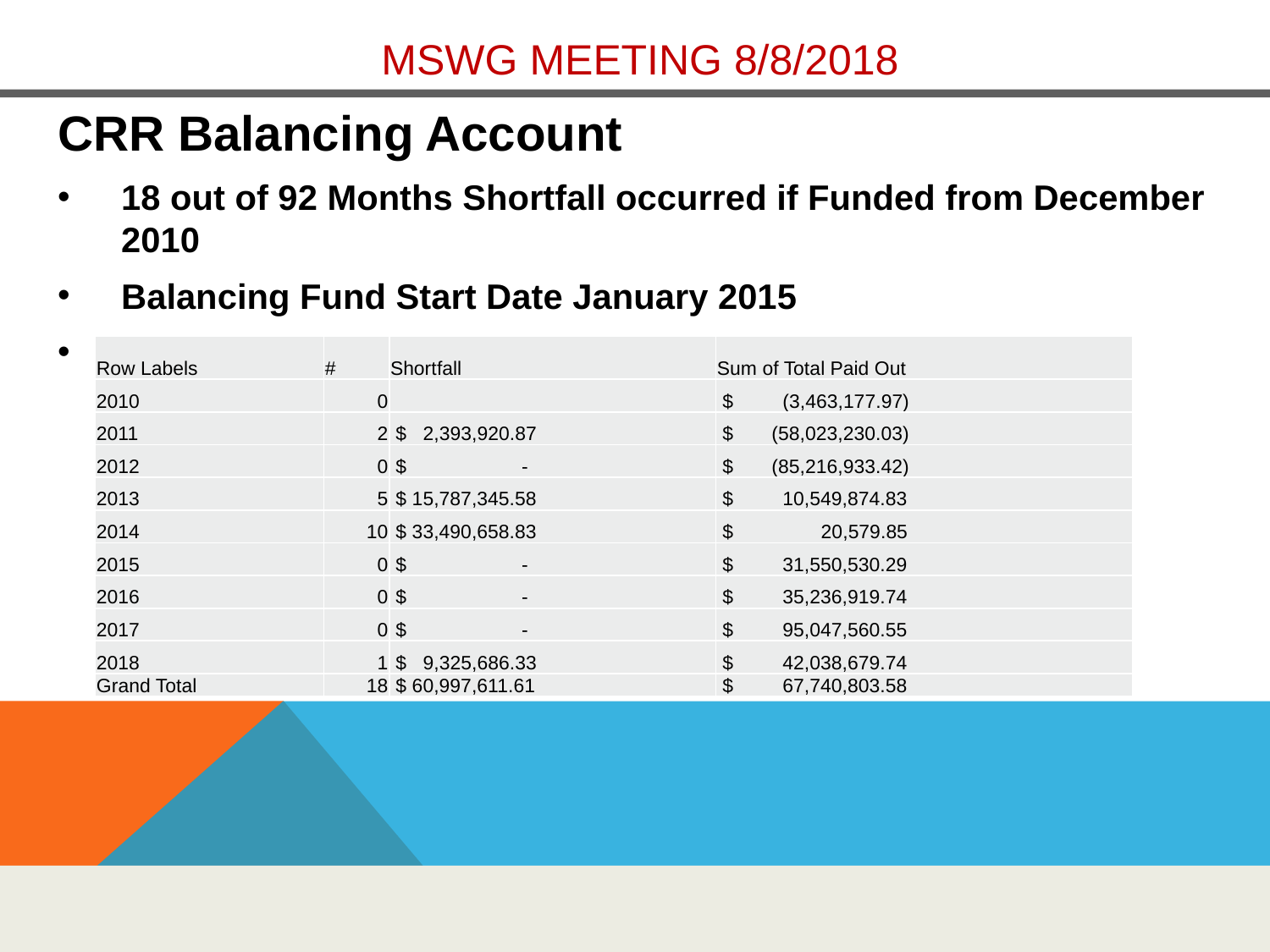

# MSWG Meeting 8/8/2018
CRR Balancing Account
18 out of 92 Months Shortfall occurred if Funded from December 2010
Balancing Fund Start Date January 2015
Recommend continuing to Monitor for reoccurrences

| Row Labels | # | Shortfall | Sum of Total Paid Out |
| --- | --- | --- | --- |
| 2010 | 0 |  | $ (3,463,177.97) |
| 2011 | 2 | $ 2,393,920.87 | $ (58,023,230.03) |
| 2012 | 0 | $ - | $ (85,216,933.42) |
| 2013 | 5 | $ 15,787,345.58 | $ 10,549,874.83 |
| 2014 | 10 | $ 33,490,658.83 | $ 20,579.85 |
| 2015 | 0 | $ - | $ 31,550,530.29 |
| 2016 | 0 | $ - | $ 35,236,919.74 |
| 2017 | 0 | $ - | $ 95,047,560.55 |
| 2018 | 1 | $ 9,325,686.33 | $ 42,038,679.74 |
| Grand Total | 18 | $ 60,997,611.61 | $ 67,740,803.58 |